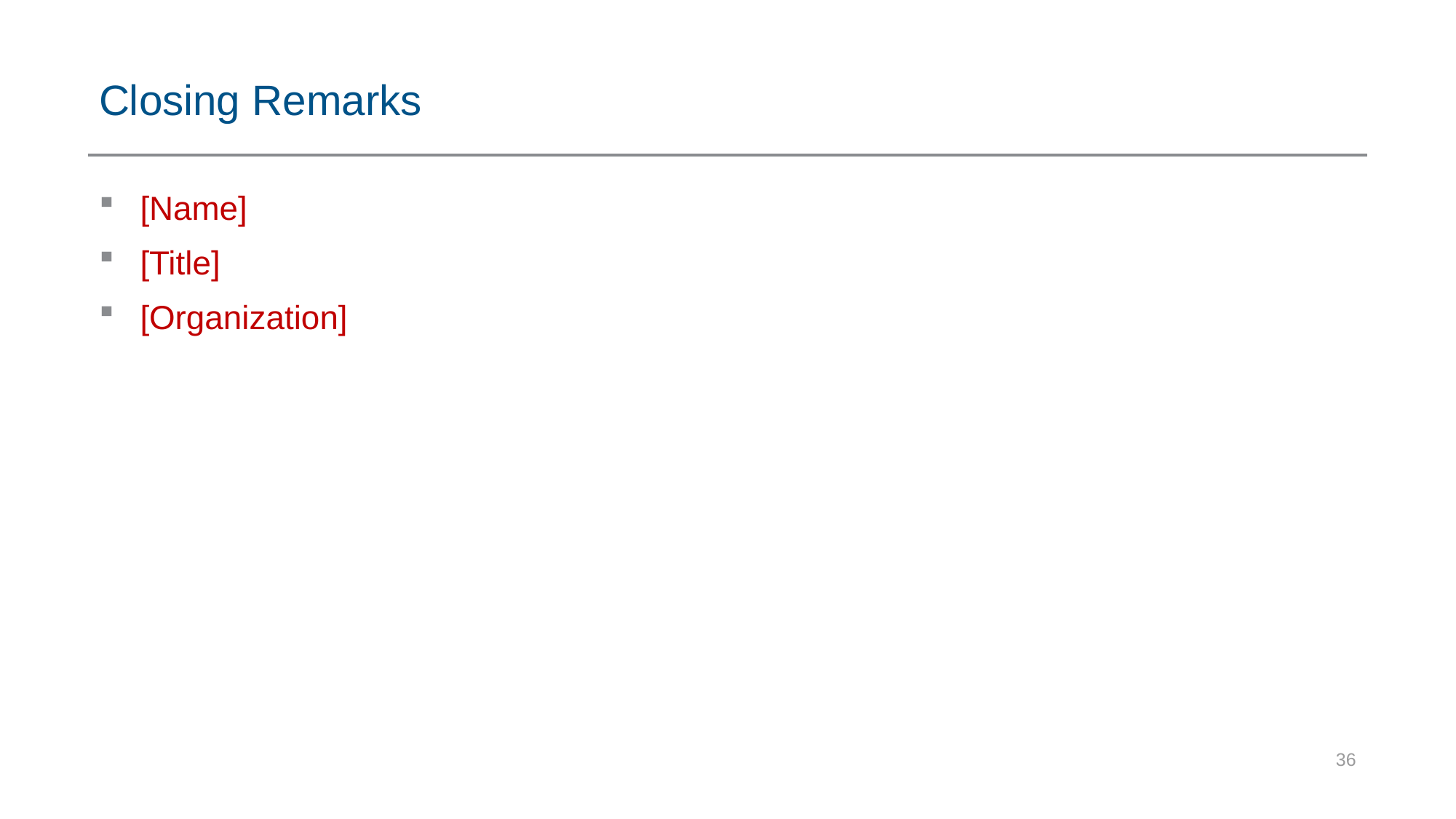

# Closing Remarks
[Name]
[Title]
[Organization]
36